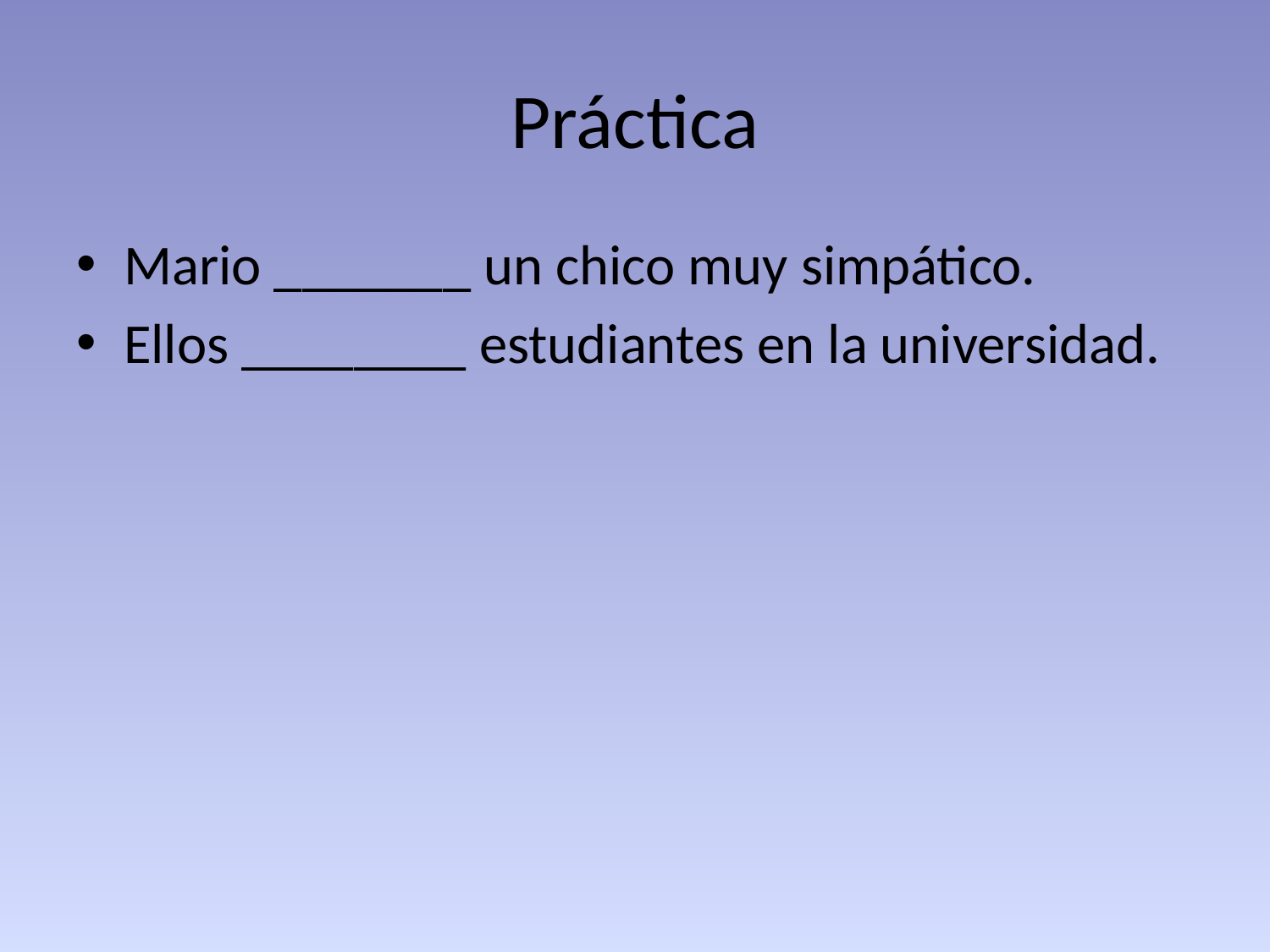

# Práctica
Mario _______ un chico muy simpático.
Ellos ________ estudiantes en la universidad.